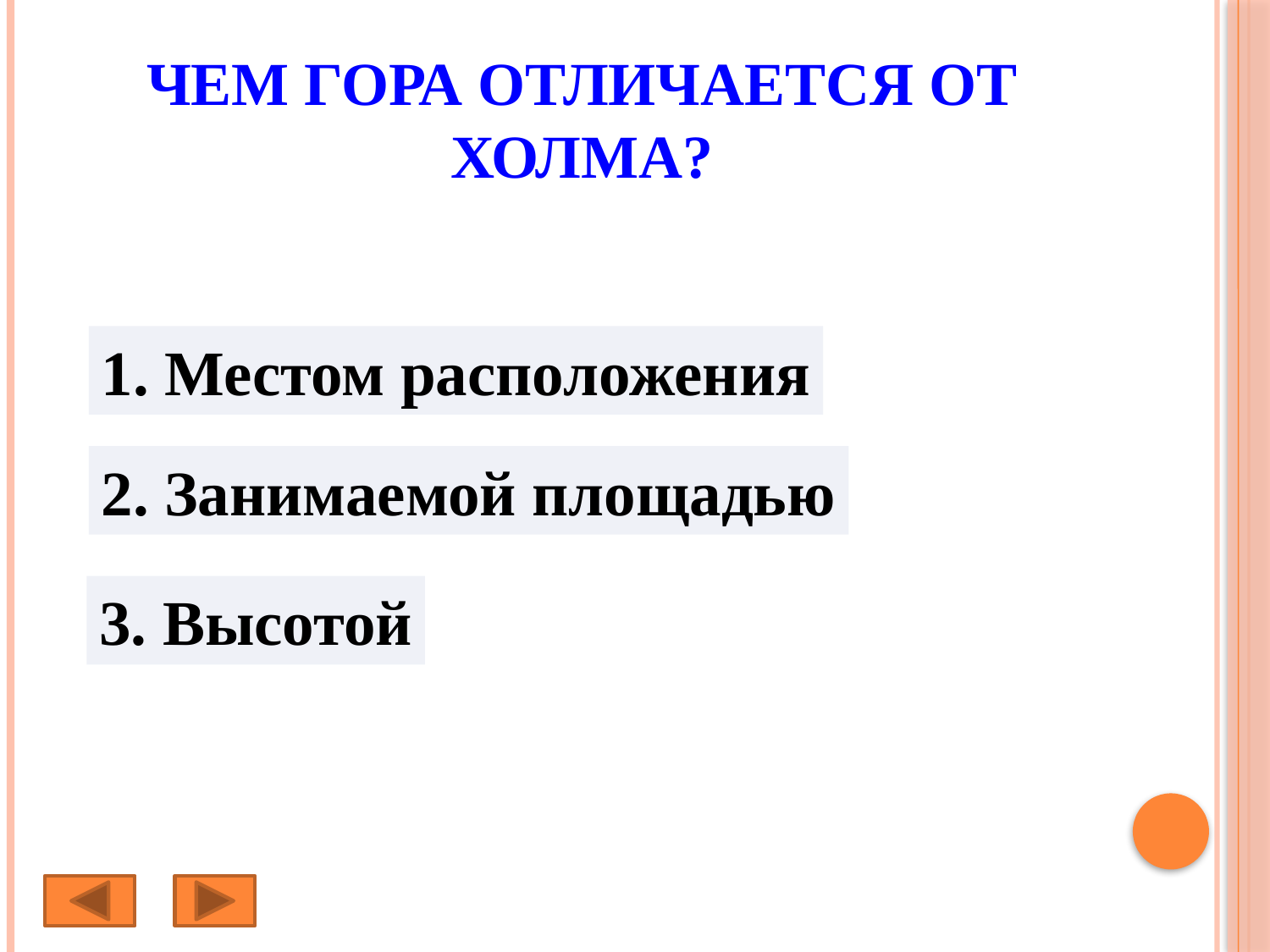

# Чем гора отличается от холма?
1. Местом расположения
2. Занимаемой площадью
3. Высотой